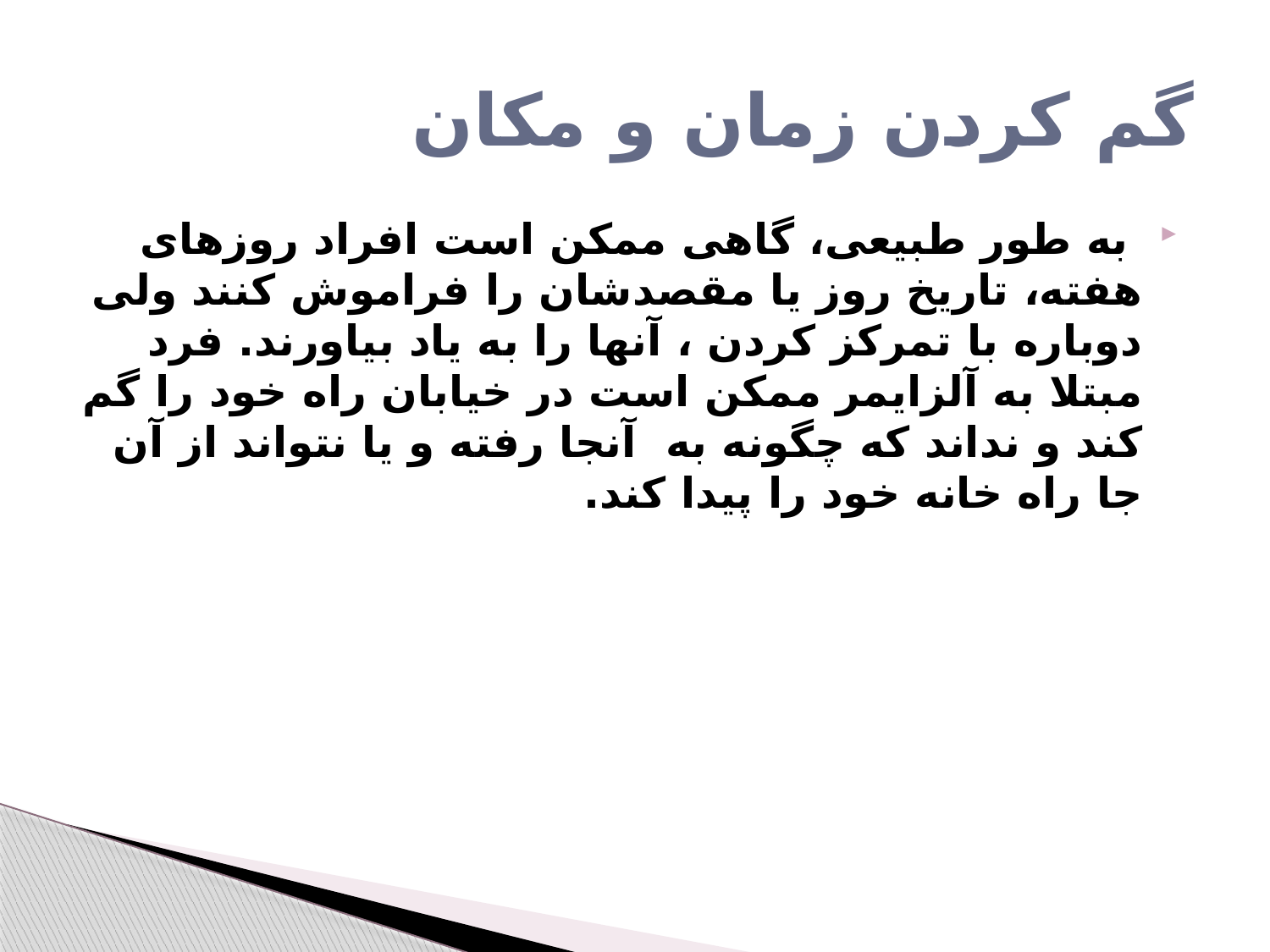

# گم کردن زمان و مکان
 به طور طبیعی، گاهی ممکن است افراد روزهای هفته، تاریخ روز یا مقصدشان را فراموش کنند ولی دوباره با تمرکز کردن ، آنها را به یاد بیاورند. فرد مبتلا به آلزایمر ممکن است در خیابان راه خود را گم کند و نداند که چگونه به  آنجا رفته و یا نتواند از آن جا راه خانه خود را پیدا کند.